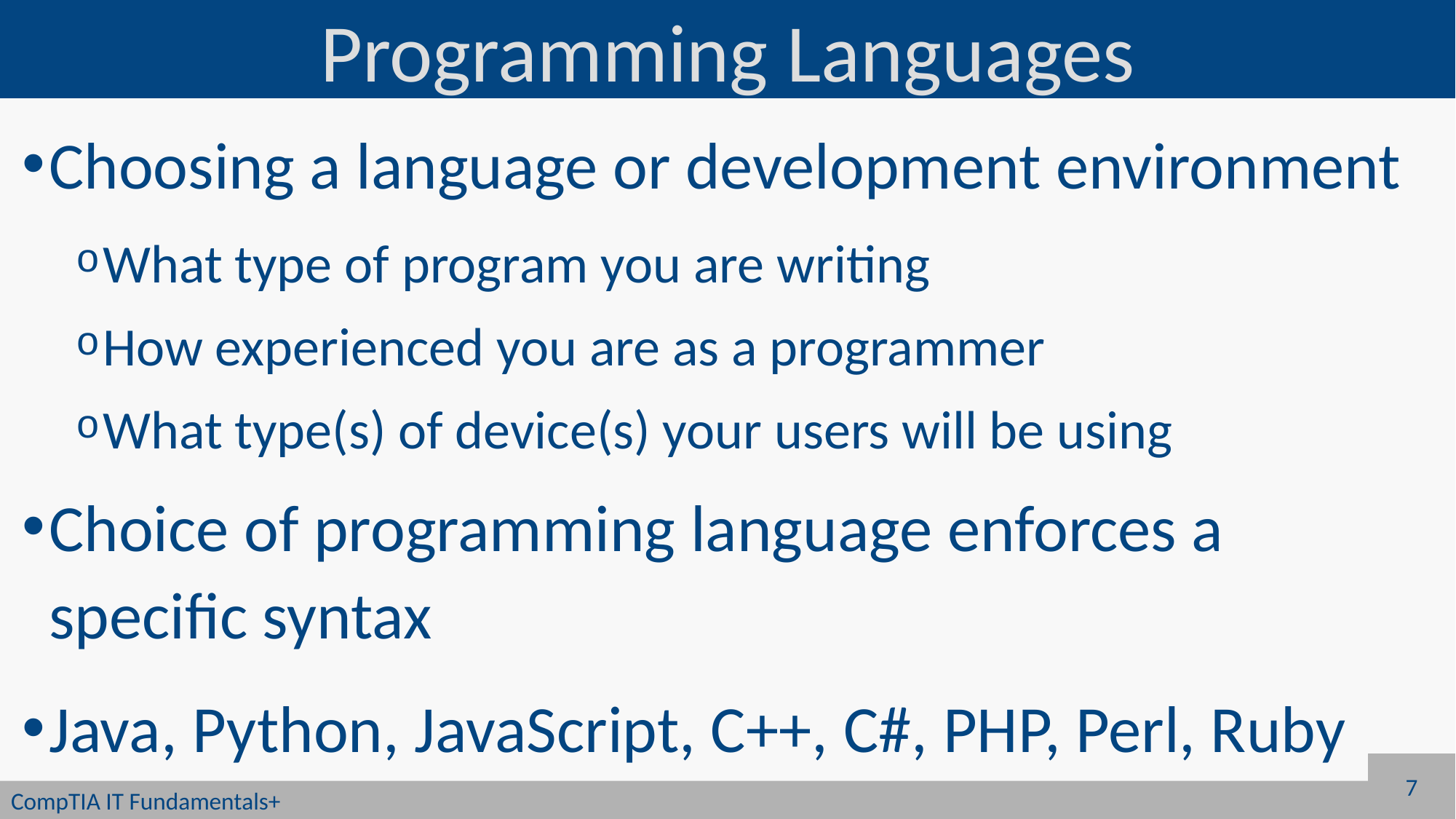

# Programming Languages
Choosing a language or development environment
What type of program you are writing
How experienced you are as a programmer
What type(s) of device(s) your users will be using
Choice of programming language enforces a specific syntax
Java, Python, JavaScript, C++, C#, PHP, Perl, Ruby
7
CompTIA IT Fundamentals+